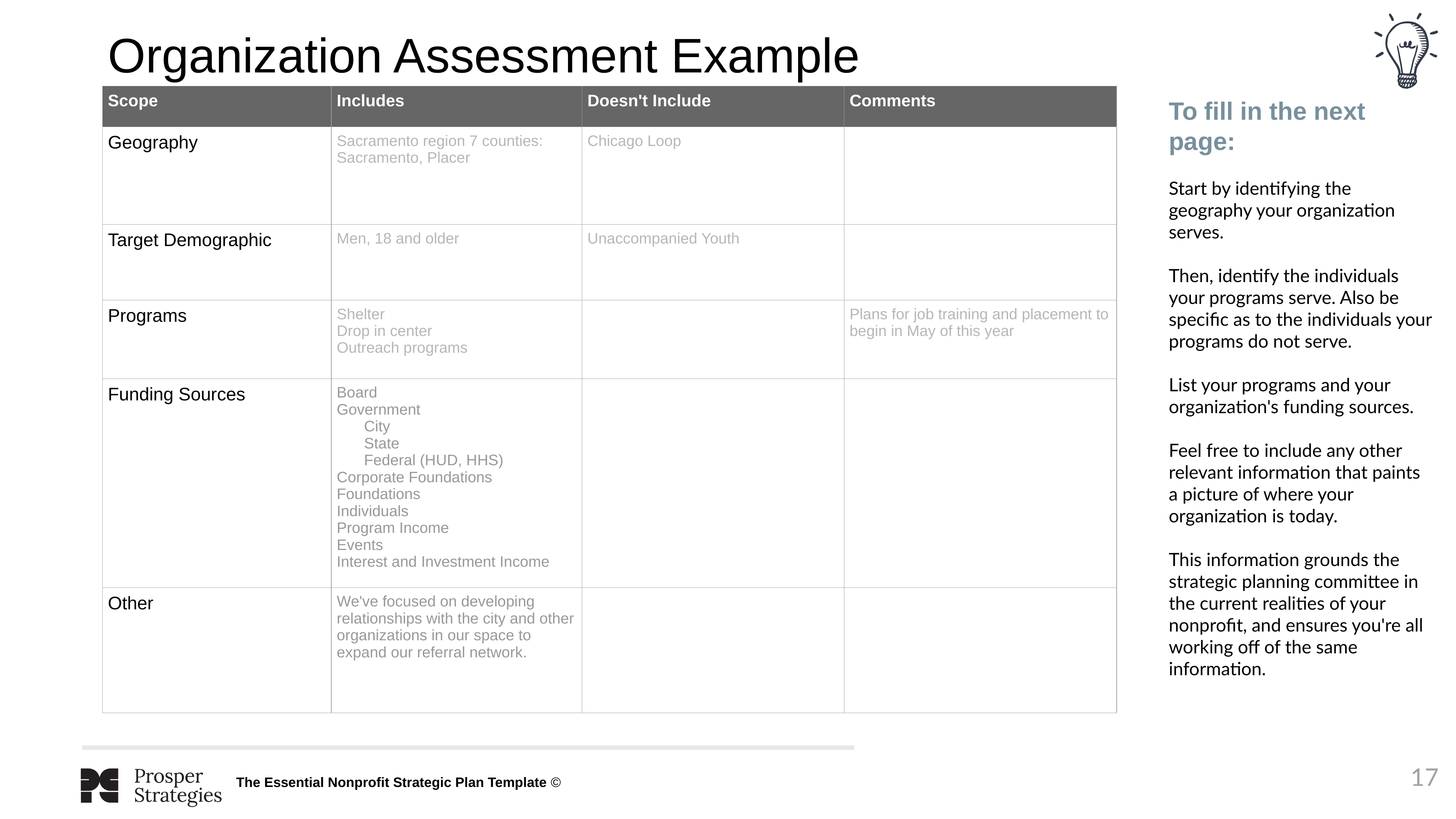

Organization Assessment Example
| Scope | Includes | Doesn't Include | Comments |
| --- | --- | --- | --- |
| Geography | Sacramento region 7 counties: Sacramento, Placer | Chicago Loop |  |
| Target Demographic | Men, 18 and older | Unaccompanied Youth |  |
| Programs | Shelter Drop in center Outreach programs |  | Plans for job training and placement to begin in May of this year |
| Funding Sources | Board Government City State Federal (HUD, HHS) Corporate Foundations Foundations Individuals Program Income Events Interest and Investment Income |  |  |
| Other | We've focused on developing relationships with the city and other organizations in our space to expand our referral network. |  |  |
To fill in the next page:

Start by identifying the geography your organization serves.

Then, identify the individuals your programs serve. Also be specific as to the individuals your programs do not serve.

List your programs and your organization's funding sources.

Feel free to include any other relevant information that paints a picture of where your organization is today.

This information grounds the strategic planning committee in the current realities of your nonprofit, and ensures you're all working off of the same information.
    1.0        |         Research
17